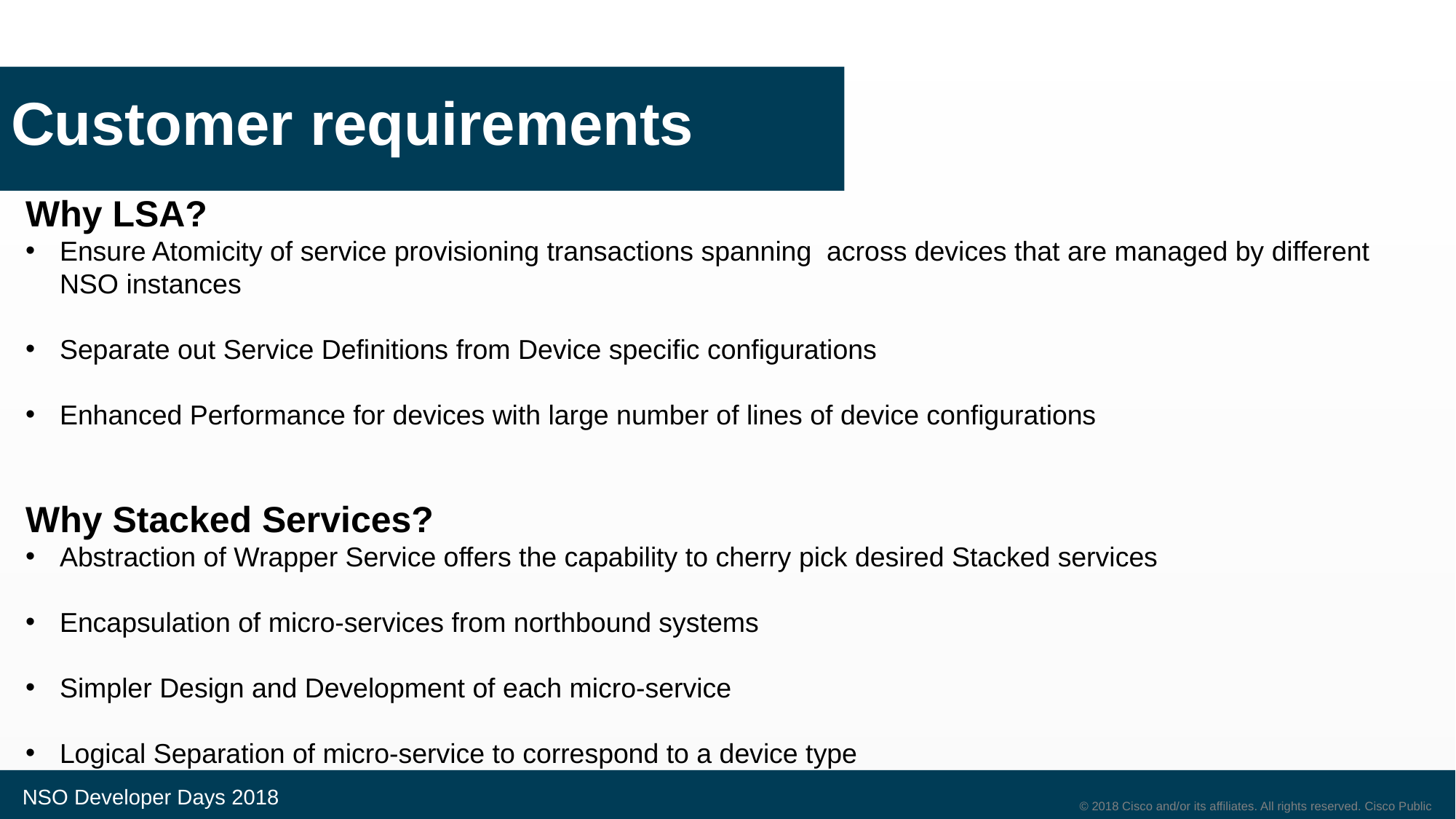

# Customer requirements
Why LSA?
Ensure Atomicity of service provisioning transactions spanning  across devices that are managed by different NSO instances

Separate out Service Definitions from Device specific configurations

Enhanced Performance for devices with large number of lines of device configurations

Why Stacked Services?
Abstraction of Wrapper Service offers the capability to cherry pick desired Stacked services

Encapsulation of micro-services from northbound systems

Simpler Design and Development of each micro-service

Logical Separation of micro-service to correspond to a device type